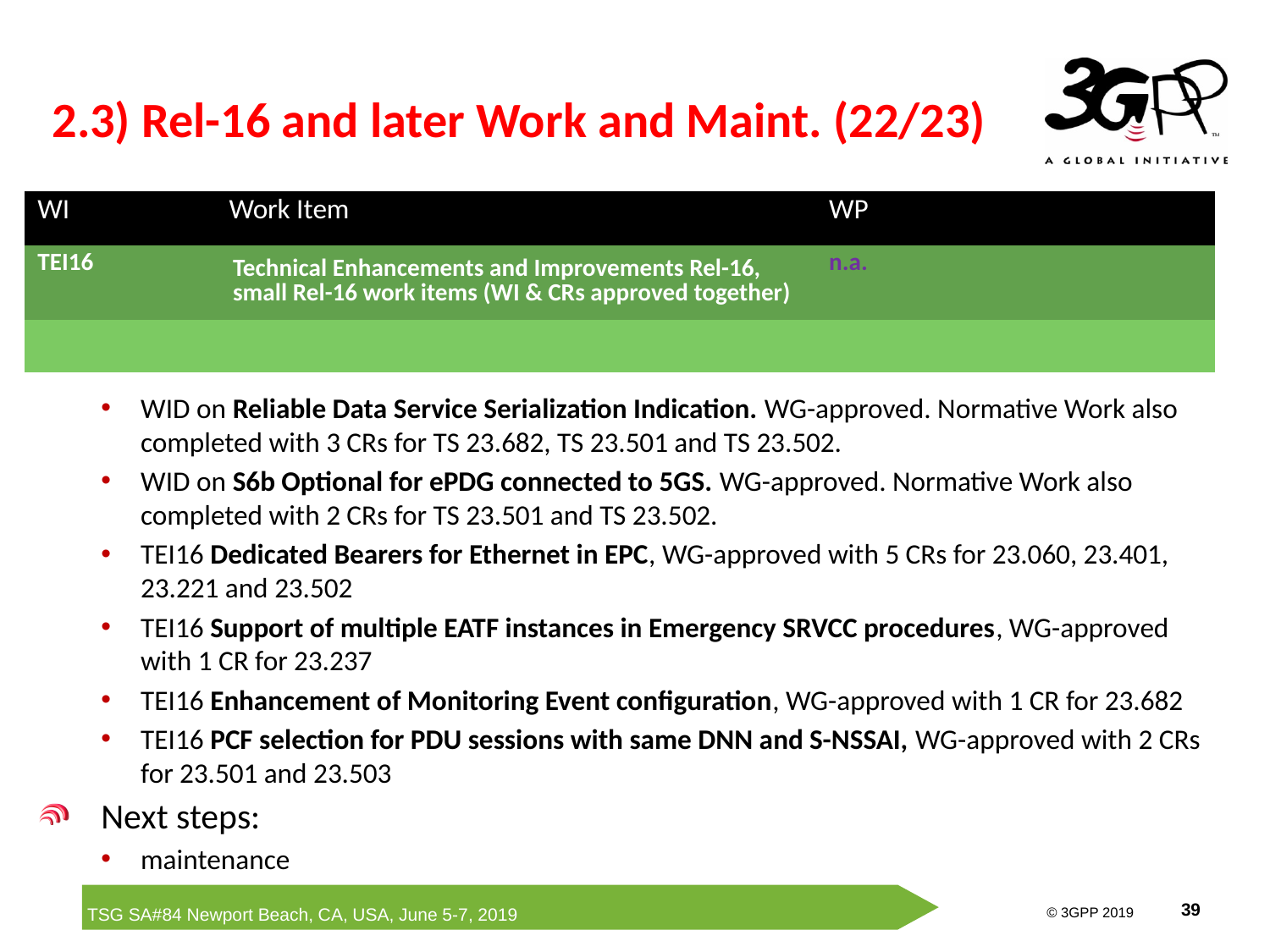

# 2.3) Rel-16 and later Work and Maint. (22/23)
| WI | Work Item | WP |  |  |
| --- | --- | --- | --- | --- |
| TEI16 | Technical Enhancements and Improvements Rel-16, small Rel-16 work items (WI & CRs approved together) | n.a. |  |  |
|  |  |  |  |  |
WID on Reliable Data Service Serialization Indication. WG-approved. Normative Work also completed with 3 CRs for TS 23.682, TS 23.501 and TS 23.502.
WID on S6b Optional for ePDG connected to 5GS. WG-approved. Normative Work also completed with 2 CRs for TS 23.501 and TS 23.502.
TEI16 Dedicated Bearers for Ethernet in EPC, WG-approved with 5 CRs for 23.060, 23.401, 23.221 and 23.502
TEI16 Support of multiple EATF instances in Emergency SRVCC procedures, WG-approved with 1 CR for 23.237
TEI16 Enhancement of Monitoring Event configuration, WG-approved with 1 CR for 23.682
TEI16 PCF selection for PDU sessions with same DNN and S-NSSAI, WG-approved with 2 CRs for 23.501 and 23.503
Next steps:
maintenance